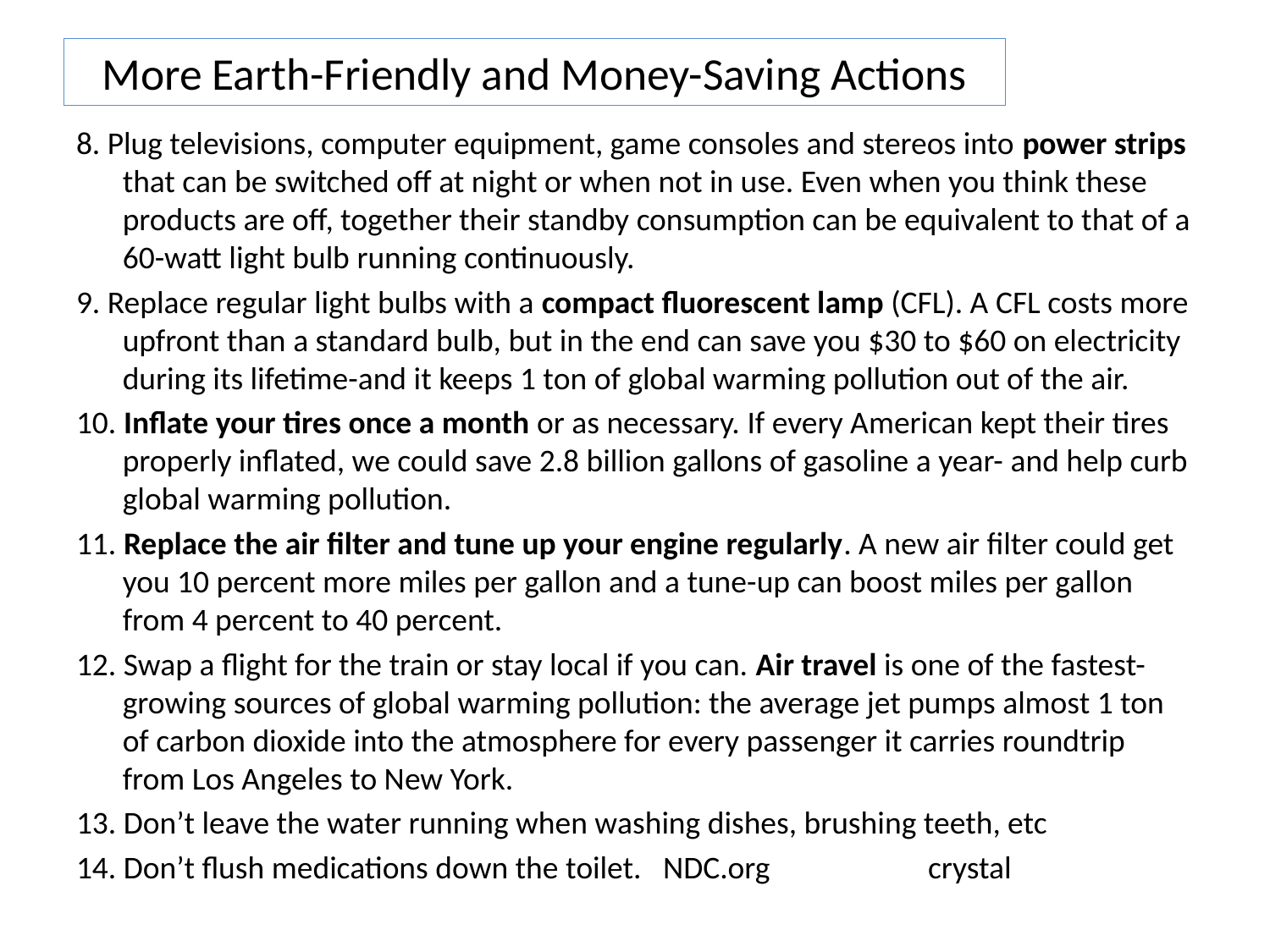

# More Earth-Friendly and Money-Saving Actions
8. Plug televisions, computer equipment, game consoles and stereos into power strips that can be switched off at night or when not in use. Even when you think these products are off, together their standby consumption can be equivalent to that of a 60-watt light bulb running continuously.
9. Replace regular light bulbs with a compact fluorescent lamp (CFL). A CFL costs more upfront than a standard bulb, but in the end can save you $30 to $60 on electricity during its lifetime-and it keeps 1 ton of global warming pollution out of the air.
10. Inflate your tires once a month or as necessary. If every American kept their tires properly inflated, we could save 2.8 billion gallons of gasoline a year- and help curb global warming pollution.
11. Replace the air filter and tune up your engine regularly. A new air filter could get you 10 percent more miles per gallon and a tune-up can boost miles per gallon from 4 percent to 40 percent.
12. Swap a flight for the train or stay local if you can. Air travel is one of the fastest-growing sources of global warming pollution: the average jet pumps almost 1 ton of carbon dioxide into the atmosphere for every passenger it carries roundtrip from Los Angeles to New York.
13. Don’t leave the water running when washing dishes, brushing teeth, etc
14. Don’t flush medications down the toilet.   NDC.org                      crystal